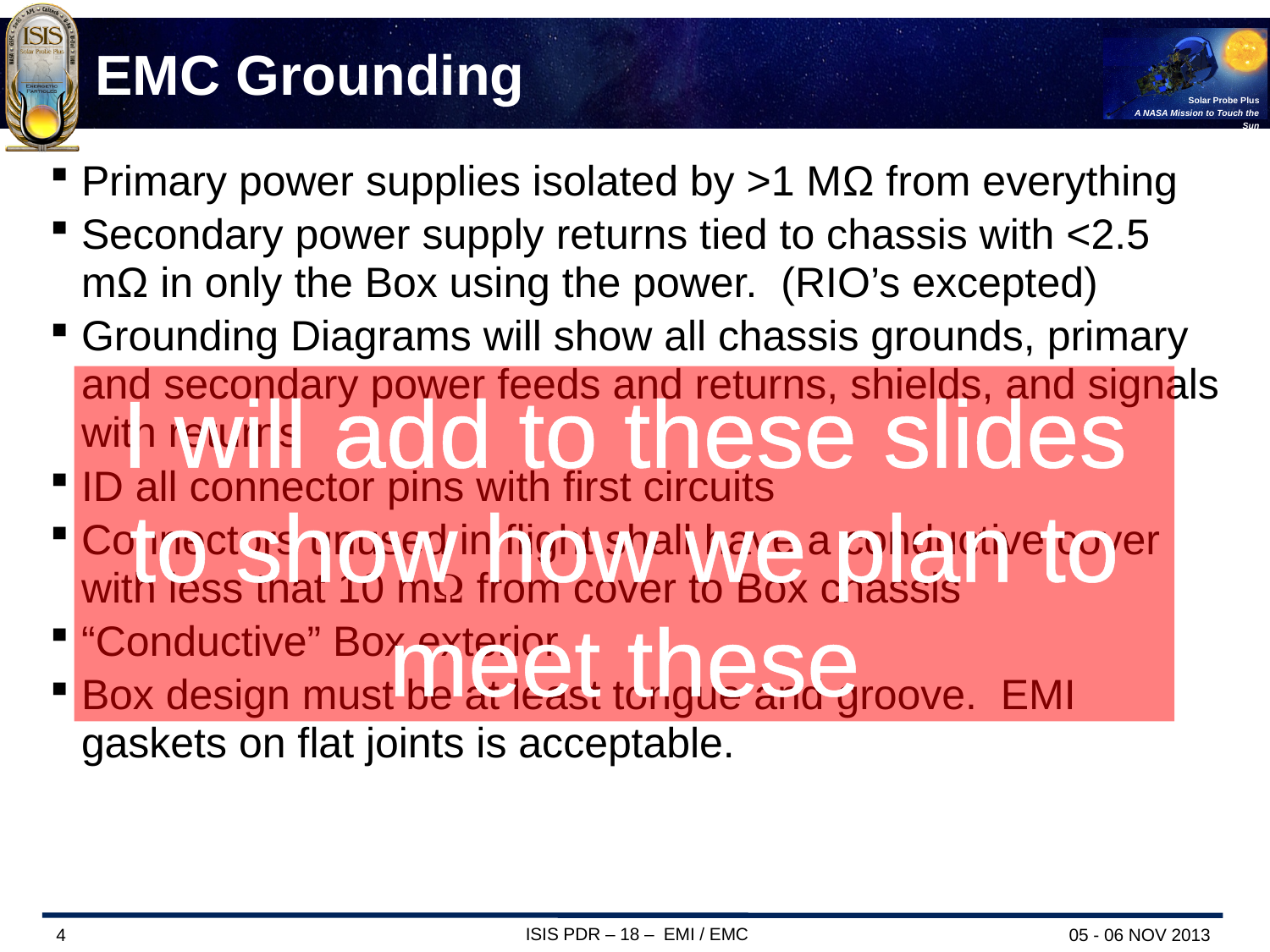

# EMC Grounding
Primary power supplies isolated by >1 MΩ from everything
Secondary power supply returns tied to chassis with <2.5 mΩ in only the Box using the power.  (RIO’s excepted)
Grounding Diagrams will show all chassis grounds, primary and secondary power feeds and returns, shields, and signals with returns
ID all connector pins with first circuits
Connectors unused in flight shall have a conductive cover with less that 10 mΩ from cover to Box chassis
“Conductive” Box exterior
Box design must be at least tongue and groove.  EMI gaskets on flat joints is acceptable.

I will add to these slides to show how we plan to meet these